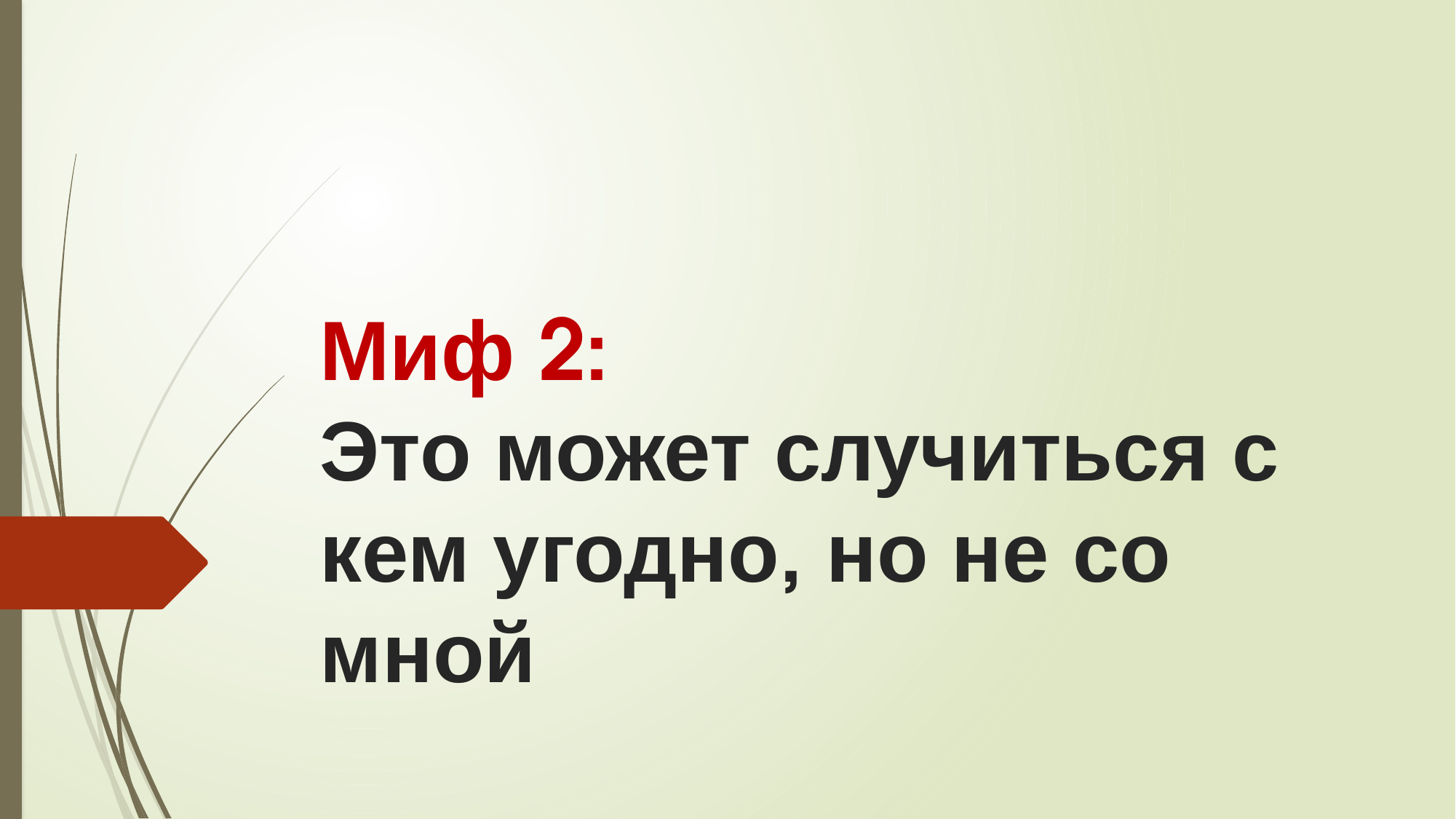

# Миф 2: Это может случиться с кем угодно, но не со мной